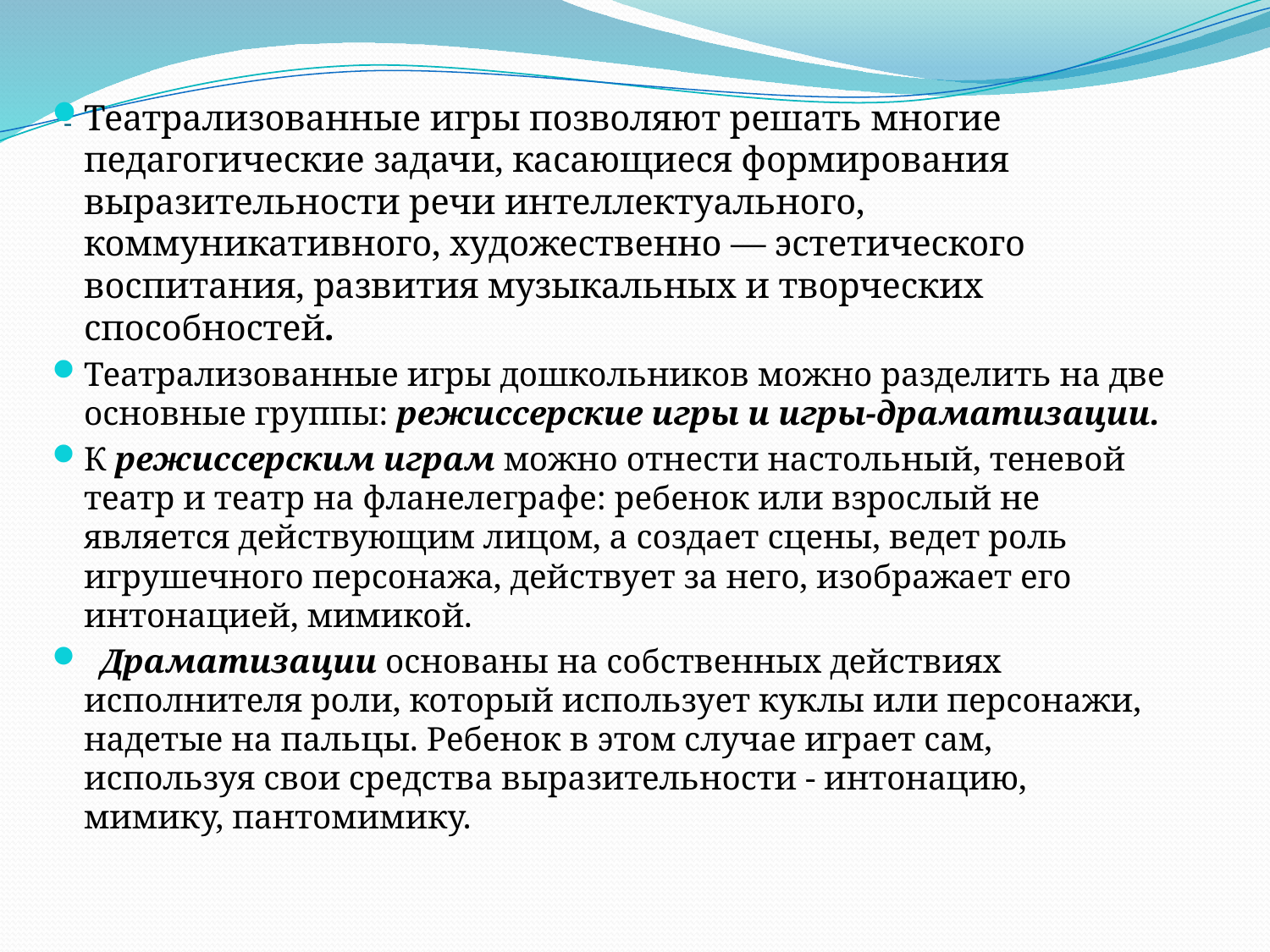

Театрализованные игры позволяют решать многие педагогические задачи, касающиеся формирования выразительности речи интеллектуального, коммуникативного, художественно — эстетического воспитания, развития музыкальных и творческих способностей.
Театрализованные игры дошкольников можно разделить на две основные группы: режиссерские игры и игры-драматизации.
К режиссерским играм можно отнести настольный, теневой театр и театр на фланелеграфе: ребенок или взрослый не является действующим лицом, а создает сцены, ведет роль игрушечного персонажа, действует за него, изображает его интонацией, мимикой.
  Драматизации основаны на собственных действиях исполнителя роли, который использует куклы или персонажи, надетые на пальцы. Ребенок в этом случае играет сам, используя свои средства выразительности - интонацию, мимику, пантомимику.
# -